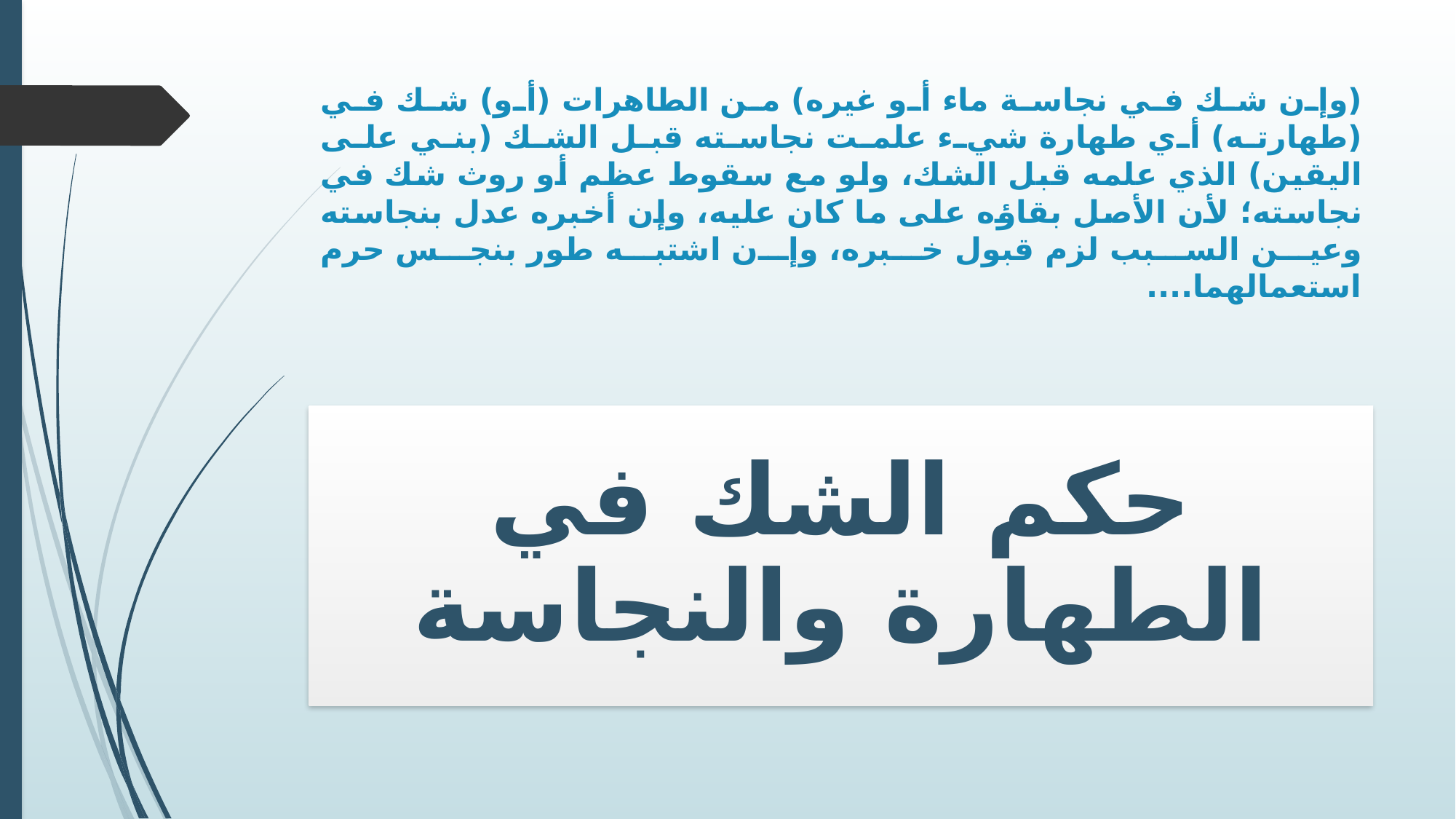

# (وإن شك في نجاسة ماء أو غيره) من الطاهرات (أو) شك في (طهارته) أي طهارة شيء علمت نجاسته قبل الشك (بني على اليقين) الذي علمه قبل الشك، ولو مع سقوط عظم أو روث شك في نجاسته؛ لأن الأصل بقاؤه على ما كان عليه، وإن أخبره عدل بنجاسته وعين السبب لزم قبول خبره، وإن اشتبه طور بنجس حرم استعمالهما....
حكم الشك في الطهارة والنجاسة